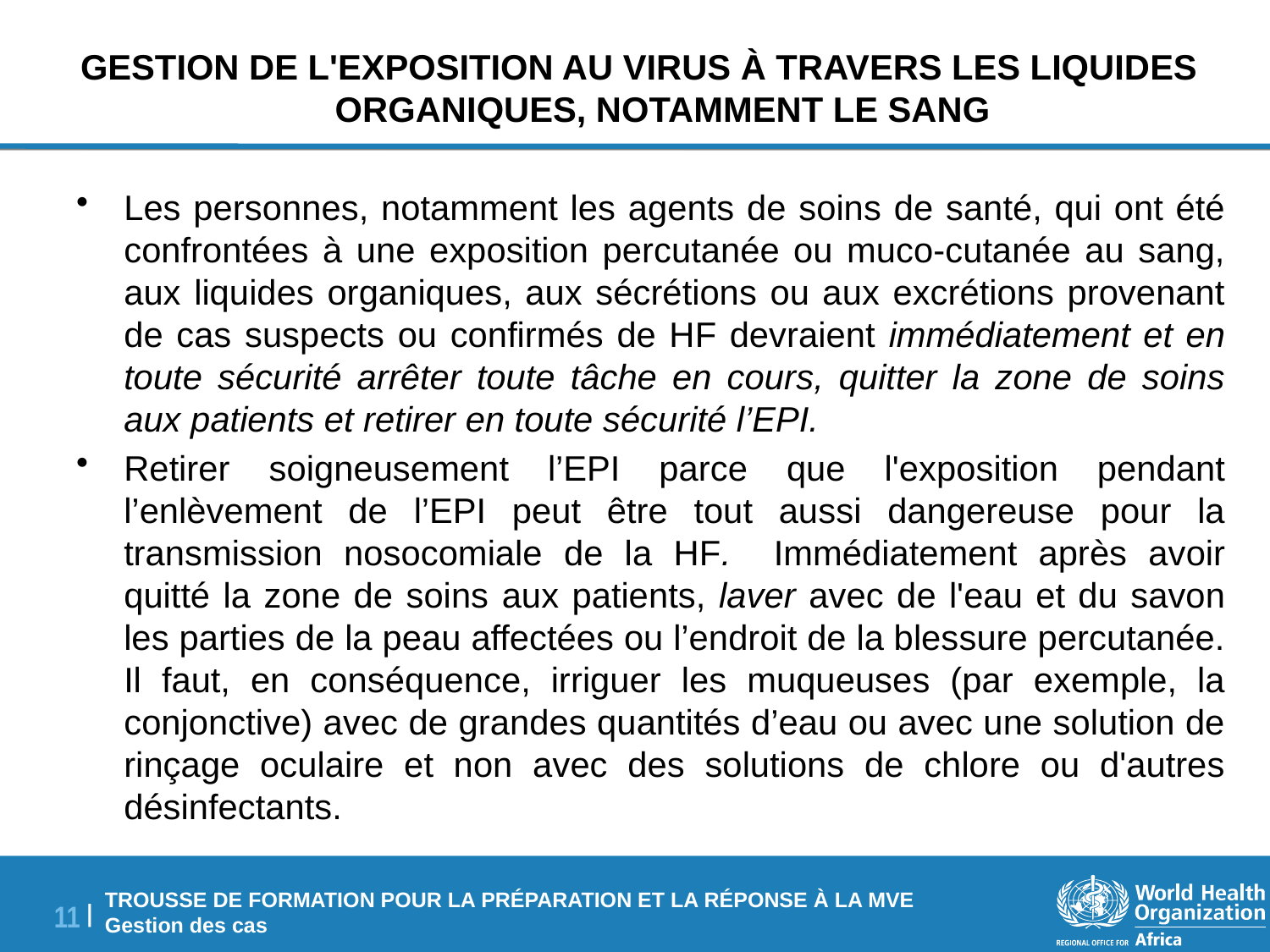

# GESTION DE L'EXPOSITION AU VIRUS À TRAVERS LES LIQUIDES ORGANIQUES, NOTAMMENT LE SANG
Les personnes, notamment les agents de soins de santé, qui ont été confrontées à une exposition percutanée ou muco-cutanée au sang, aux liquides organiques, aux sécrétions ou aux excrétions provenant de cas suspects ou confirmés de HF devraient immédiatement et en toute sécurité arrêter toute tâche en cours, quitter la zone de soins aux patients et retirer en toute sécurité l’EPI.
Retirer soigneusement l’EPI parce que l'exposition pendant l’enlèvement de l’EPI peut être tout aussi dangereuse pour la transmission nosocomiale de la HF.  Immédiatement après avoir quitté la zone de soins aux patients, laver avec de l'eau et du savon les parties de la peau affectées ou l’endroit de la blessure percutanée. Il faut, en conséquence, irriguer les muqueuses (par exemple, la conjonctive) avec de grandes quantités d’eau ou avec une solution de rinçage oculaire et non avec des solutions de chlore ou d'autres désinfectants.